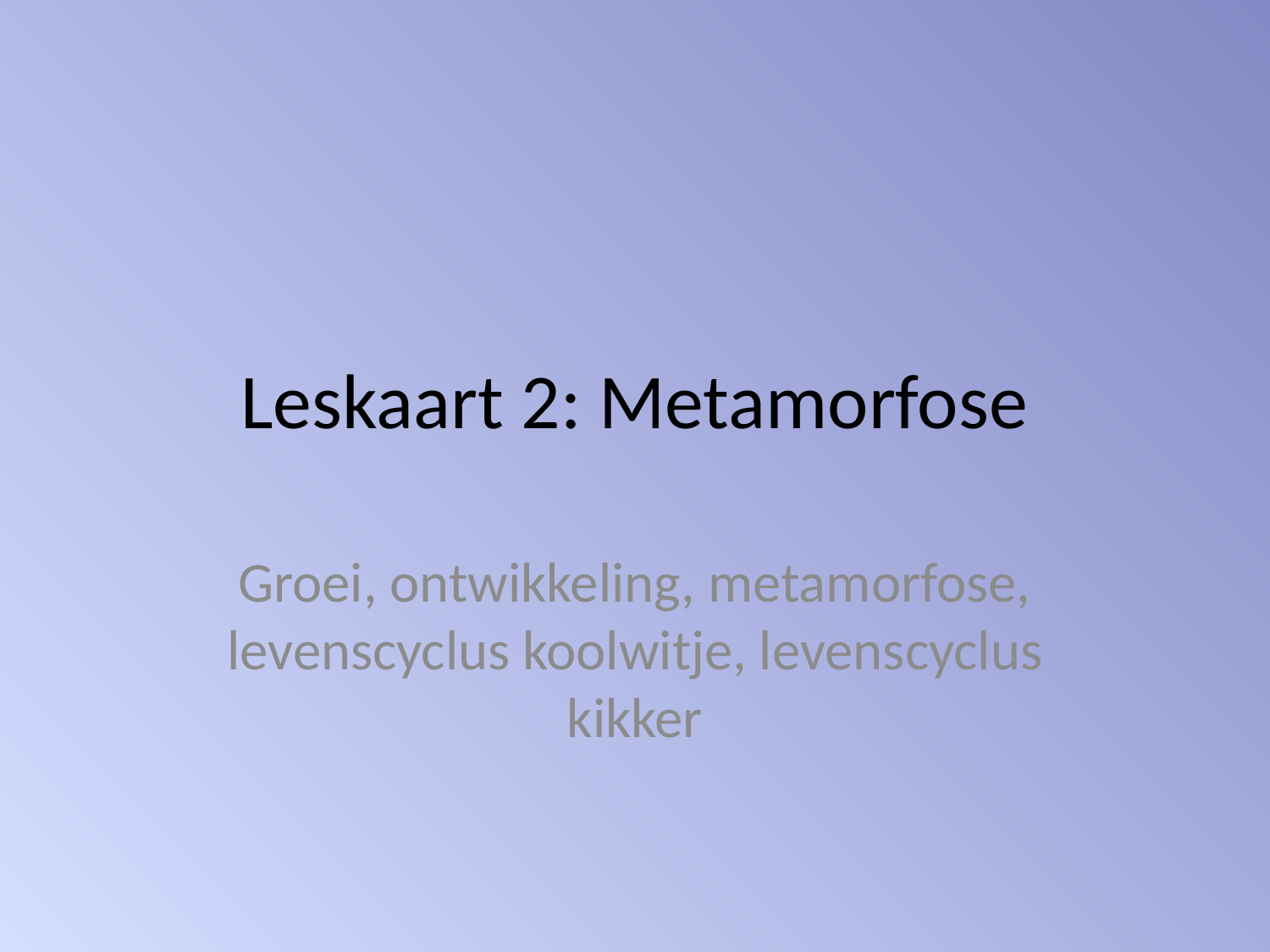

# Leskaart 2: Metamorfose
Groei, ontwikkeling, metamorfose, levenscyclus koolwitje, levenscyclus kikker